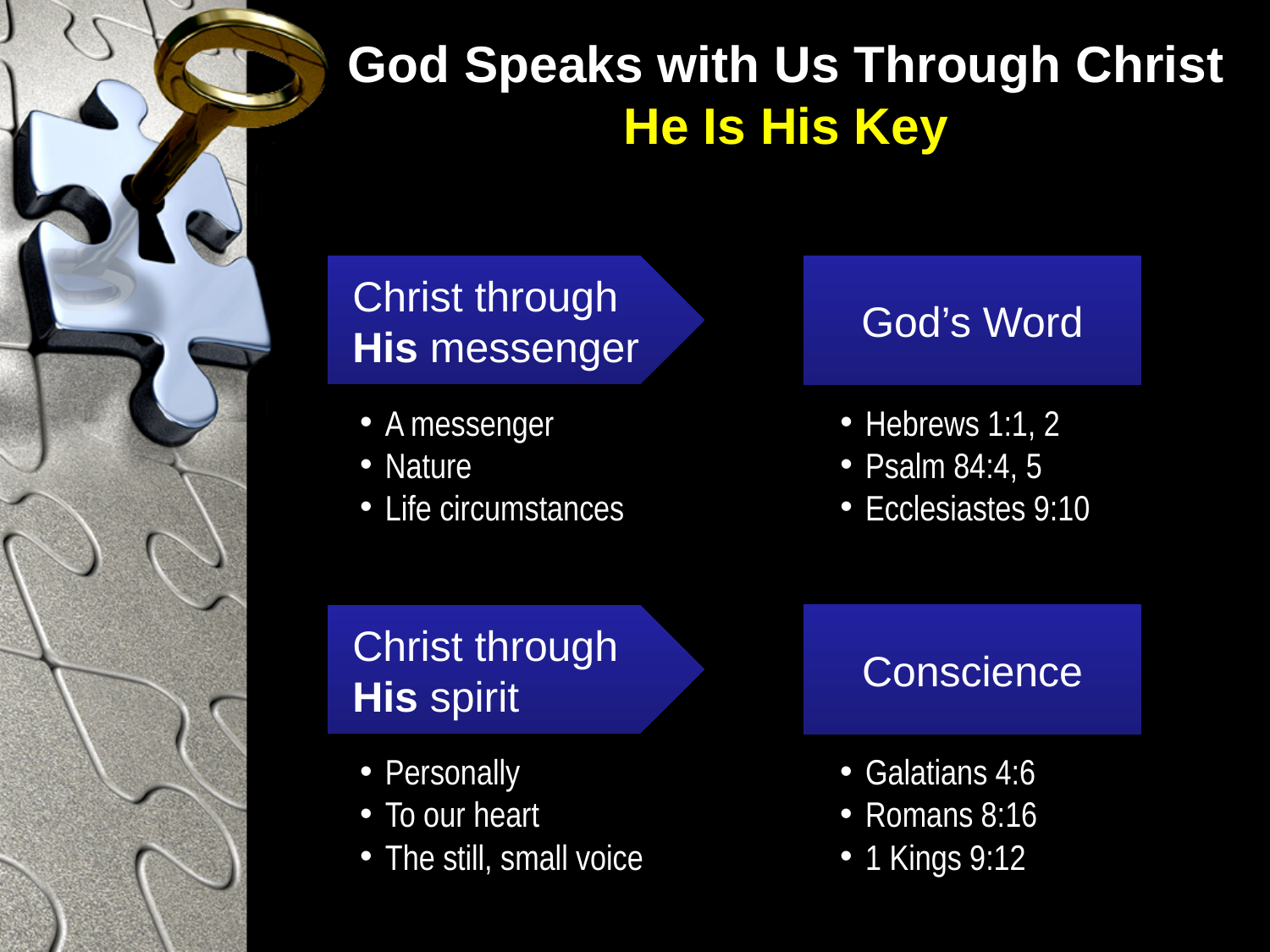

# God Speaks with Us Through Christ He Is His Key
Christ through His messenger
God’s Word
A messenger
Nature
Life circumstances
Hebrews 1:1, 2
Psalm 84:4, 5
Ecclesiastes 9:10
Christ through His spirit
Conscience
Personally
To our heart
The still, small voice
Galatians 4:6
Romans 8:16
1 Kings 9:12